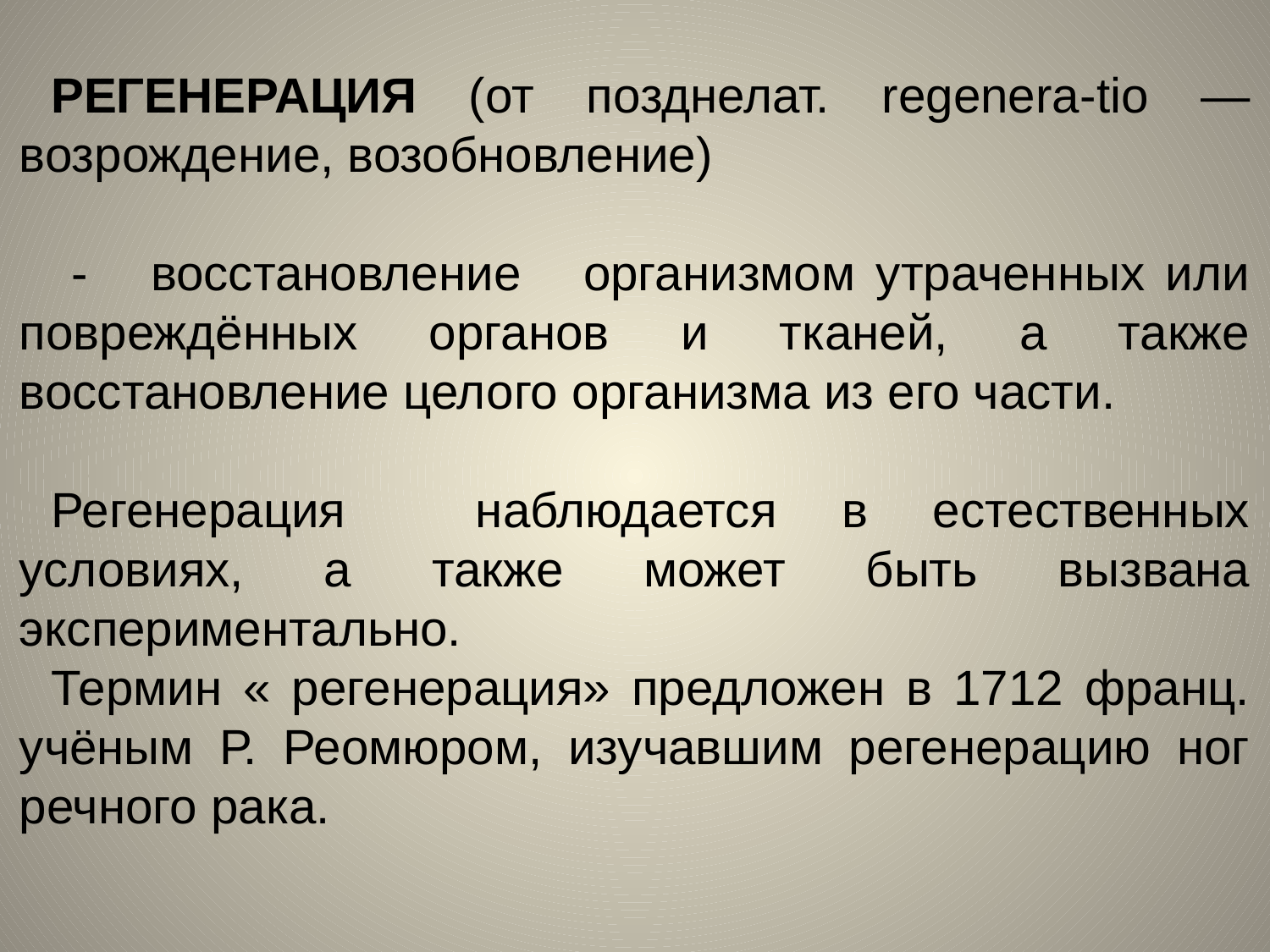

РЕГЕНЕРАЦИЯ (от позднелат. regenera-tio —возрождение, возобновление)

 -   восстановление   организмом утраченных или повреждённых органов и тканей, а также восстановление целого организма из его части.

Регенерация  наблюдается в естественных условиях, а также может быть вызвана экспериментально.
Термин « регенерация» предложен в 1712 франц. учёным Р. Реомюром, изучавшим регенерацию ног речного рака.